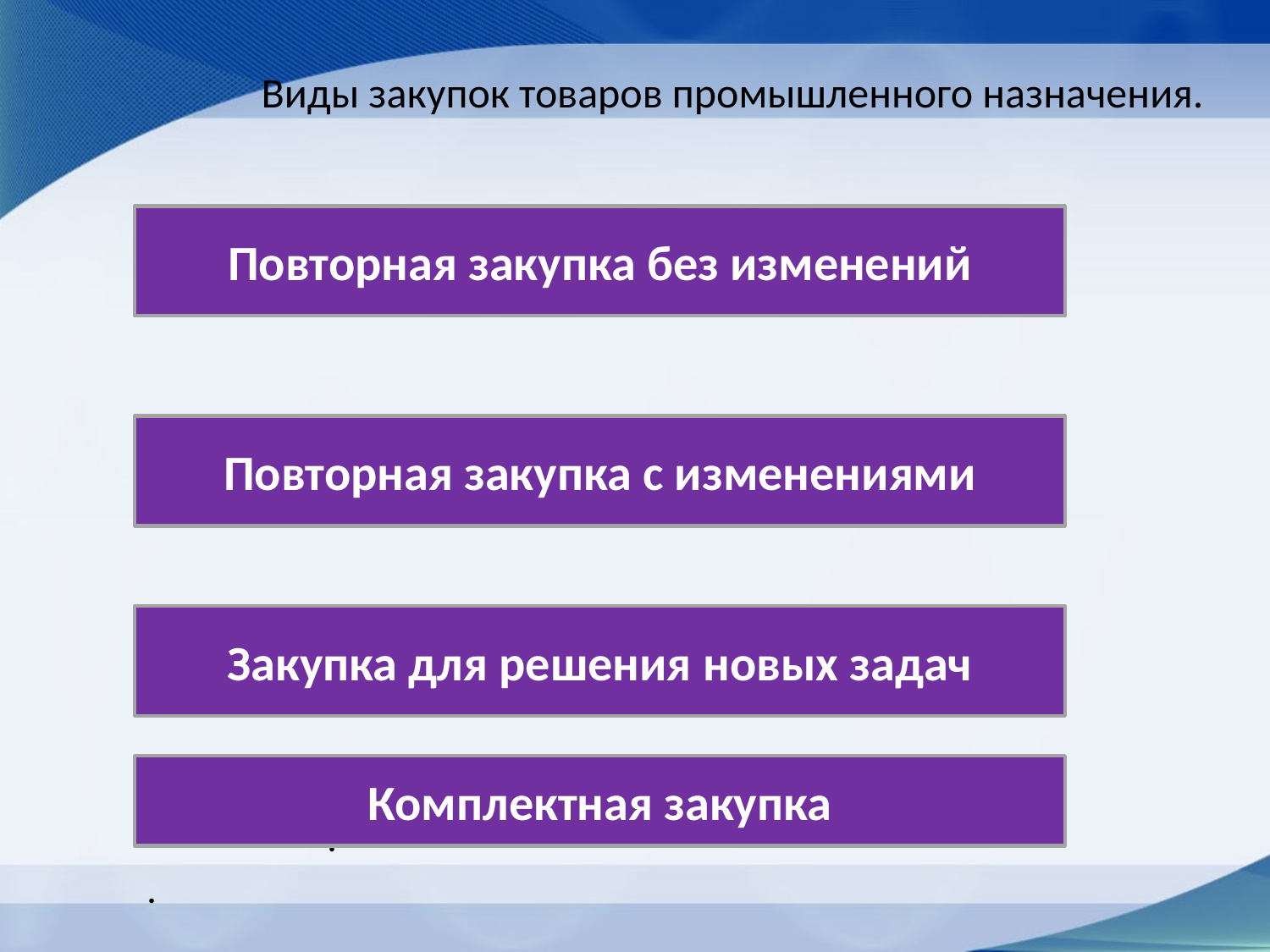

# Виды закупок товаров промышленного назначения.

Повторная закупка без изменений
Повторная закупка с изменениями
Закупка для решения новых задач

.
Комплектная закупка
.